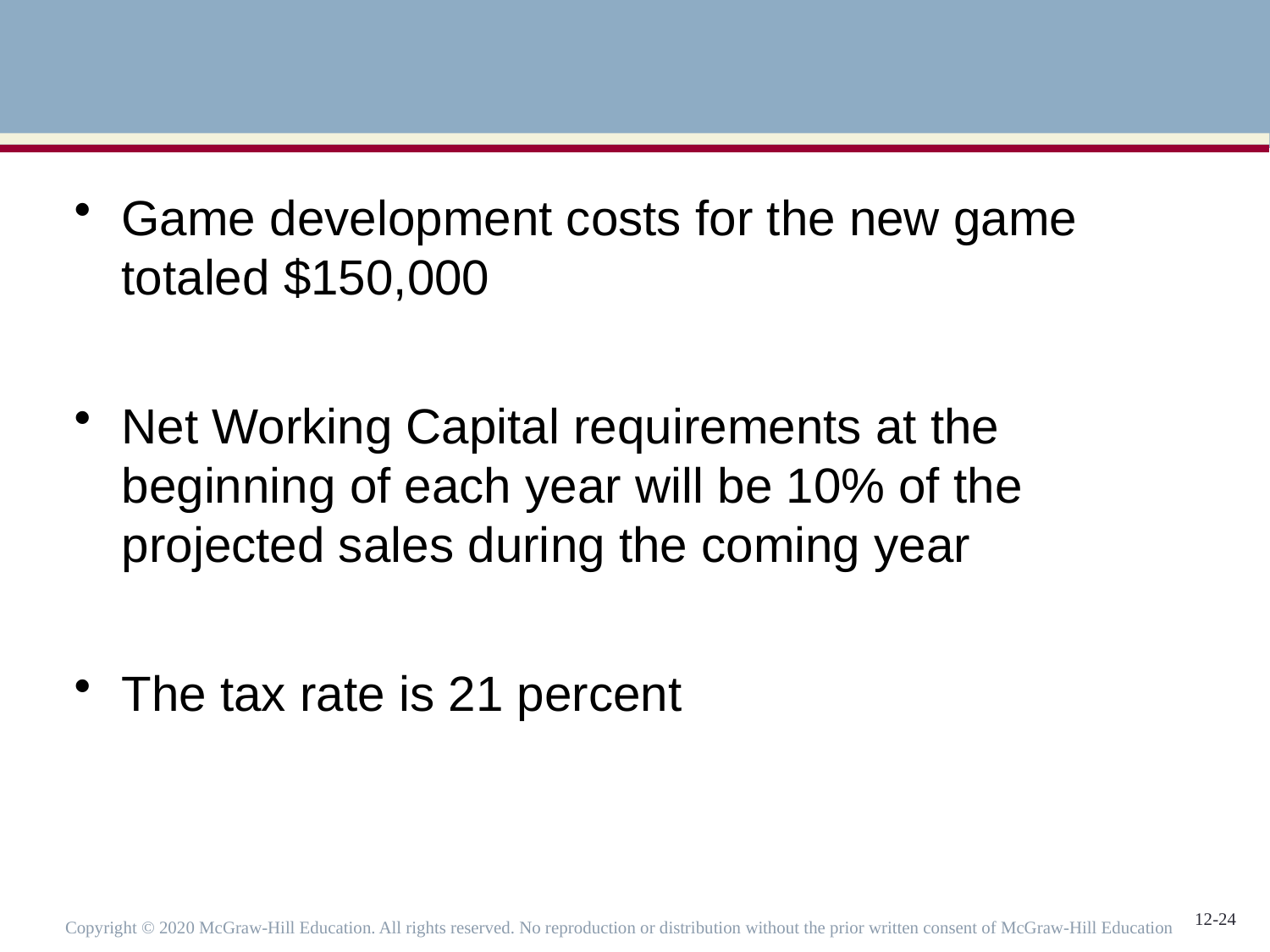

Game development costs for the new game totaled $150,000

Net Working Capital requirements at the beginning of each year will be 10% of the projected sales during the coming year

The tax rate is 21 percent
Copyright © 2020 McGraw-Hill Education. All rights reserved. No reproduction or distribution without the prior written consent of McGraw-Hill Education